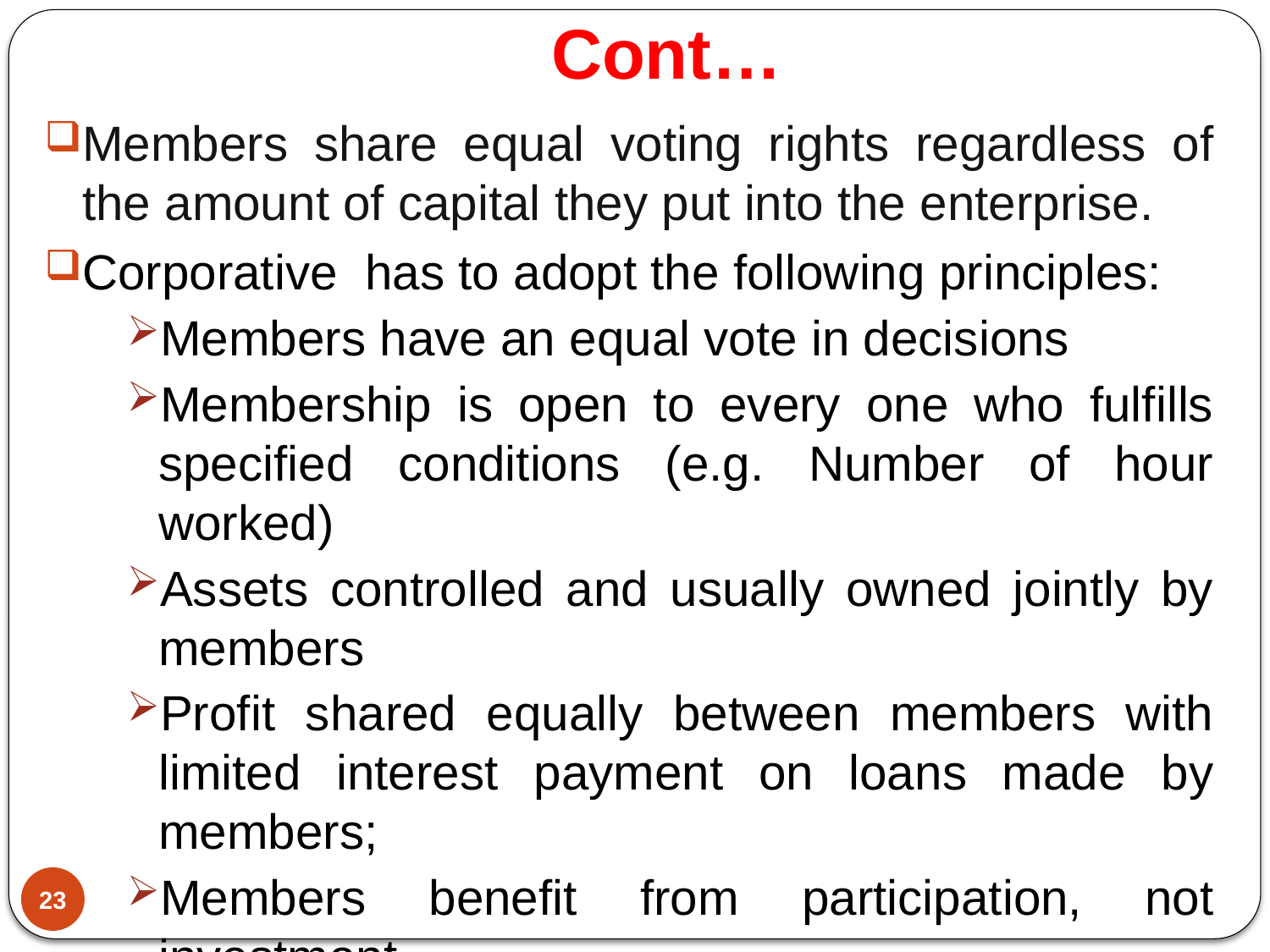

# Cont…
Members share equal voting rights regardless of the amount of capital they put into the enterprise.
Corporative  has to adopt the following principles:
Members have an equal vote in decisions
Membership is open to every one who fulfills specified conditions (e.g. Number of hour worked)
Assets controlled and usually owned jointly by members
Profit shared equally between members with limited interest payment on loans made by members;
Members benefit from participation, not investment

23